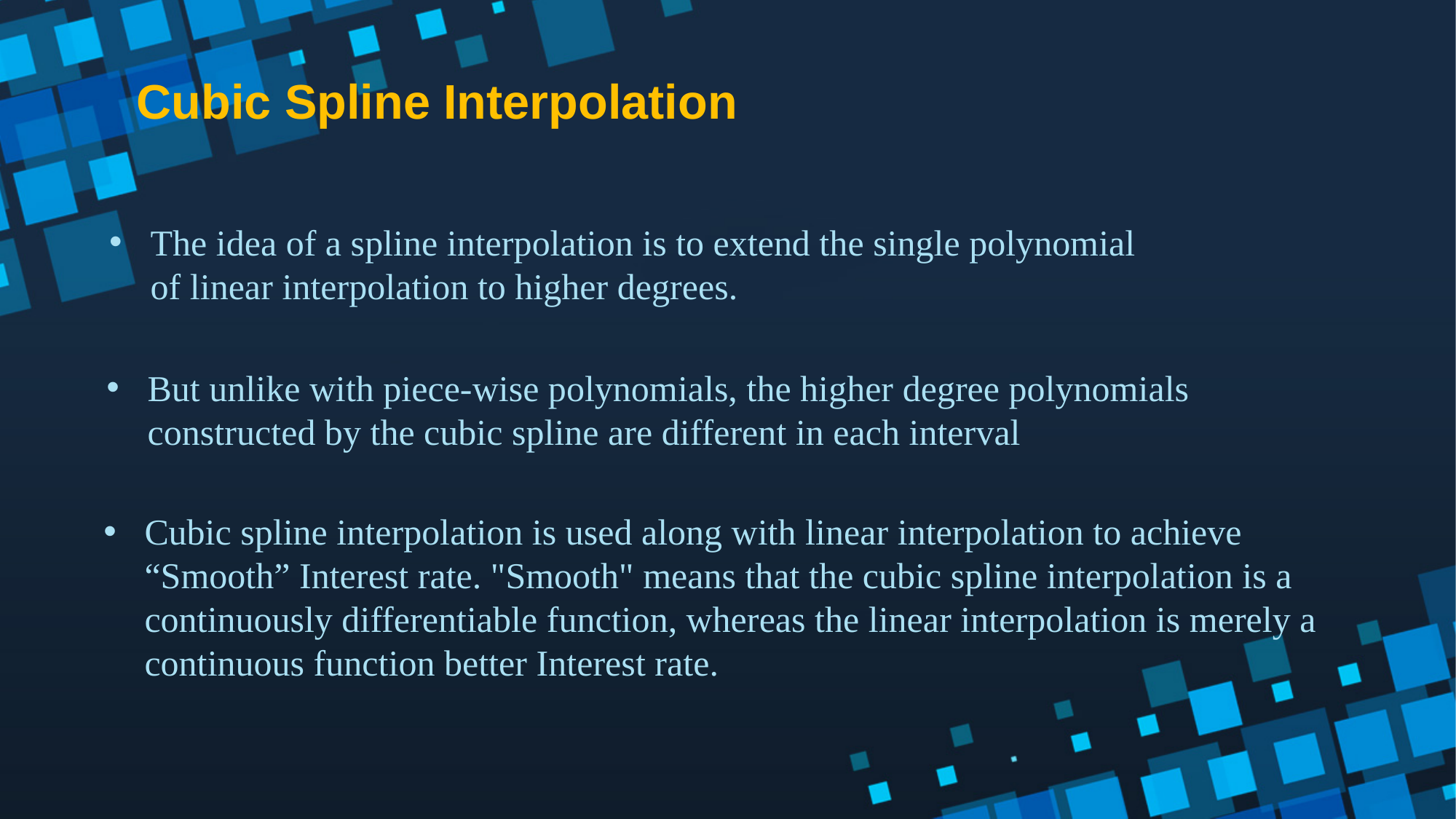

Cubic Spline Interpolation
The idea of a spline interpolation is to extend the single polynomial of linear interpolation to higher degrees.
But unlike with piece-wise polynomials, the higher degree polynomials constructed by the cubic spline are different in each interval
Cubic spline interpolation is used along with linear interpolation to achieve “Smooth” Interest rate. "Smooth" means that the cubic spline interpolation is a continuously differentiable function, whereas the linear interpolation is merely a continuous function better Interest rate.